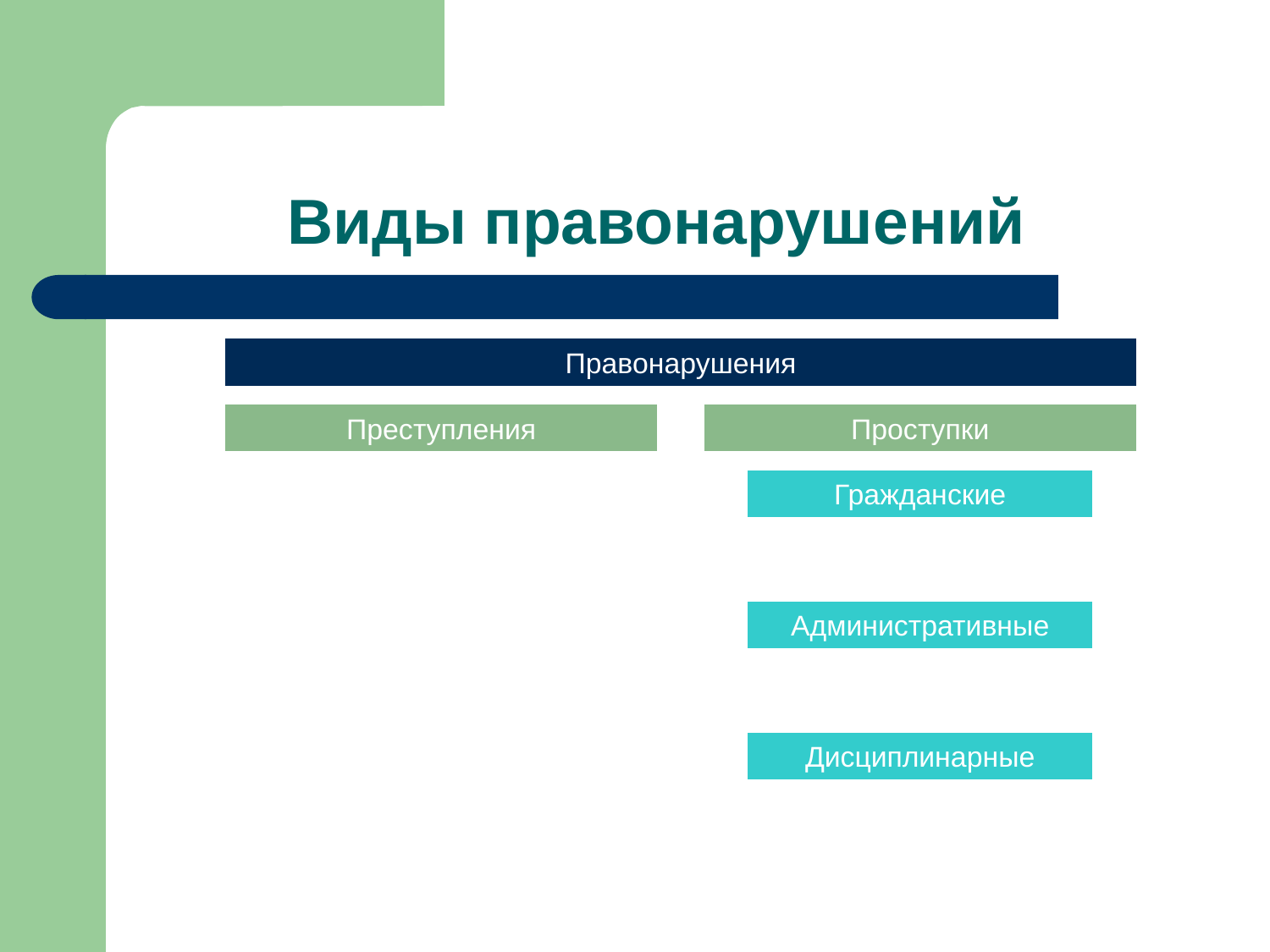

# Виды правонарушений
Правонарушения
Преступления
Проступки
Гражданские
Административные
Дисциплинарные